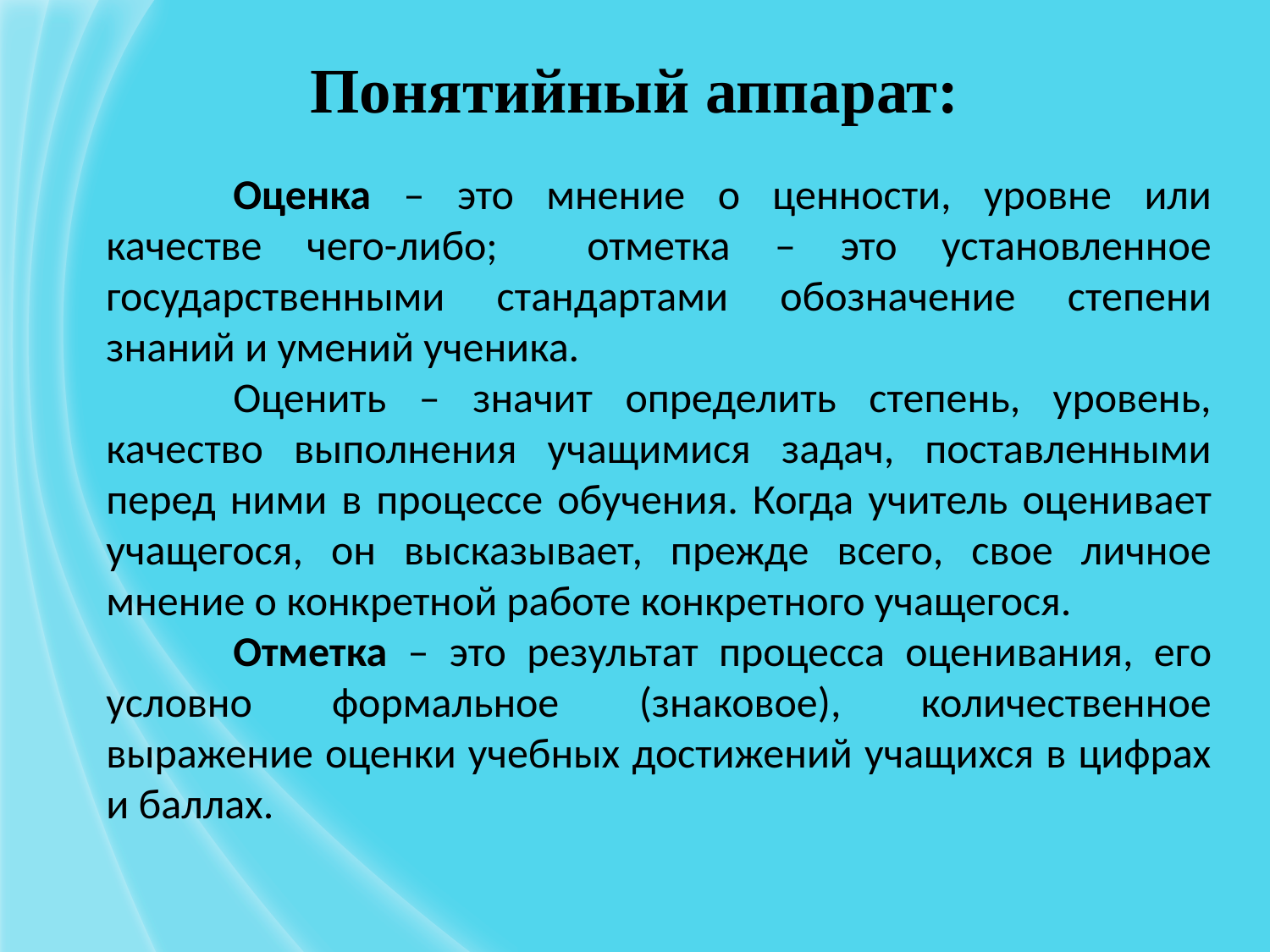

# Понятийный аппарат:
	Оценка – это мнение о ценности, уровне или качестве чего-либо;  отметка – это установленное государственными стандартами обозначение степени знаний и умений ученика.
	Оценить – значит определить степень, уровень, качество выполнения учащимися задач, поставленными перед ними в процессе обучения. Когда учитель оценивает учащегося, он высказывает, прежде всего, свое личное мнение о конкретной работе конкретного учащегося.
	Отметка – это результат процесса оценивания, его условно формальное (знаковое), количественное выражение оценки учебных достижений учащихся в цифрах и баллах.